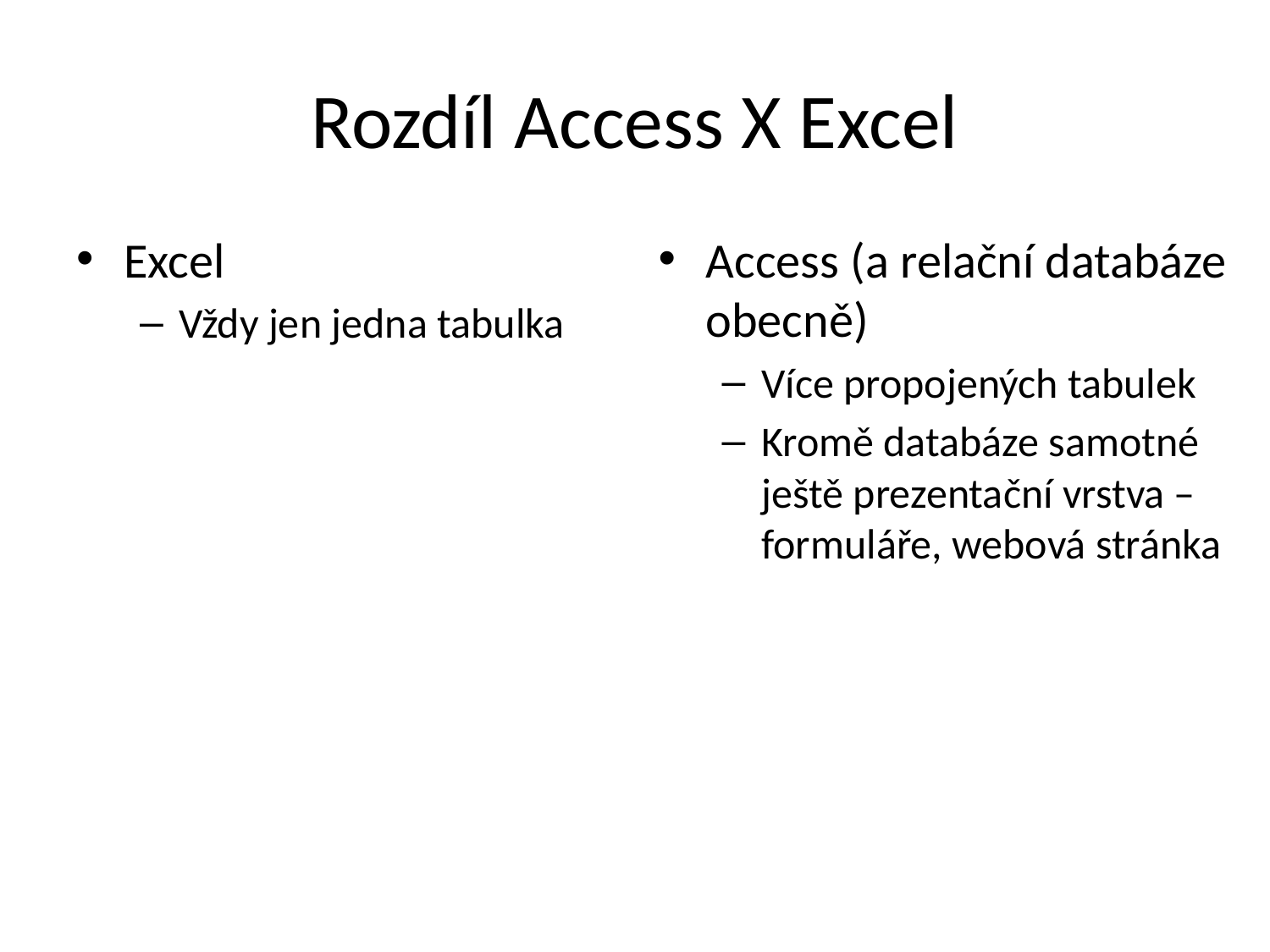

# Rozdíl Access X Excel
Excel
Vždy jen jedna tabulka

Access (a relační databáze obecně)
Více propojených tabulek
Kromě databáze samotné ještě prezentační vrstva – formuláře, webová stránka